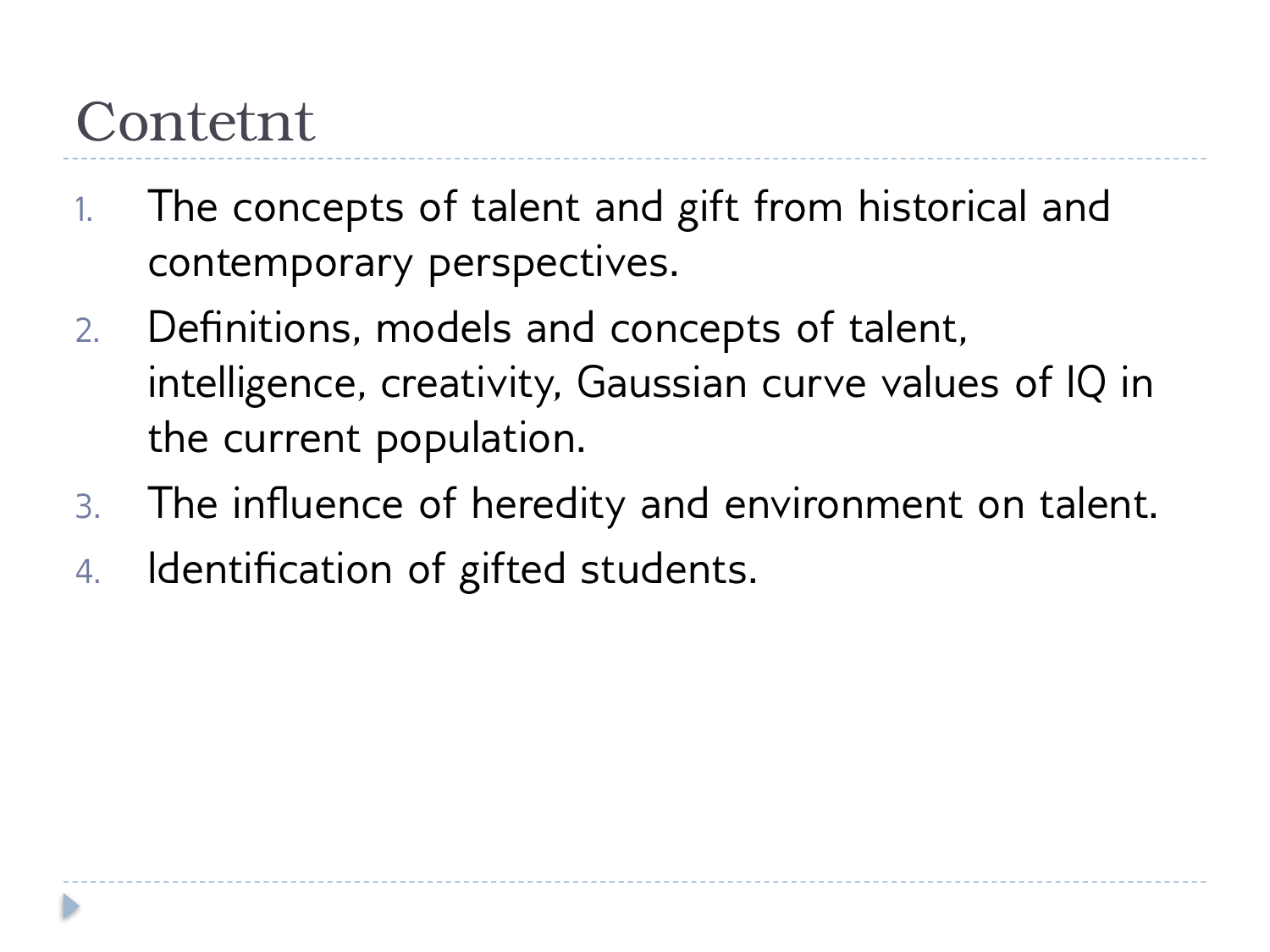

# Contetnt
The concepts of talent and gift from historical and contemporary perspectives.
Definitions, models and concepts of talent, intelligence, creativity, Gaussian curve values of IQ in the current population.
The influence of heredity and environment on talent.
Identification of gifted students.